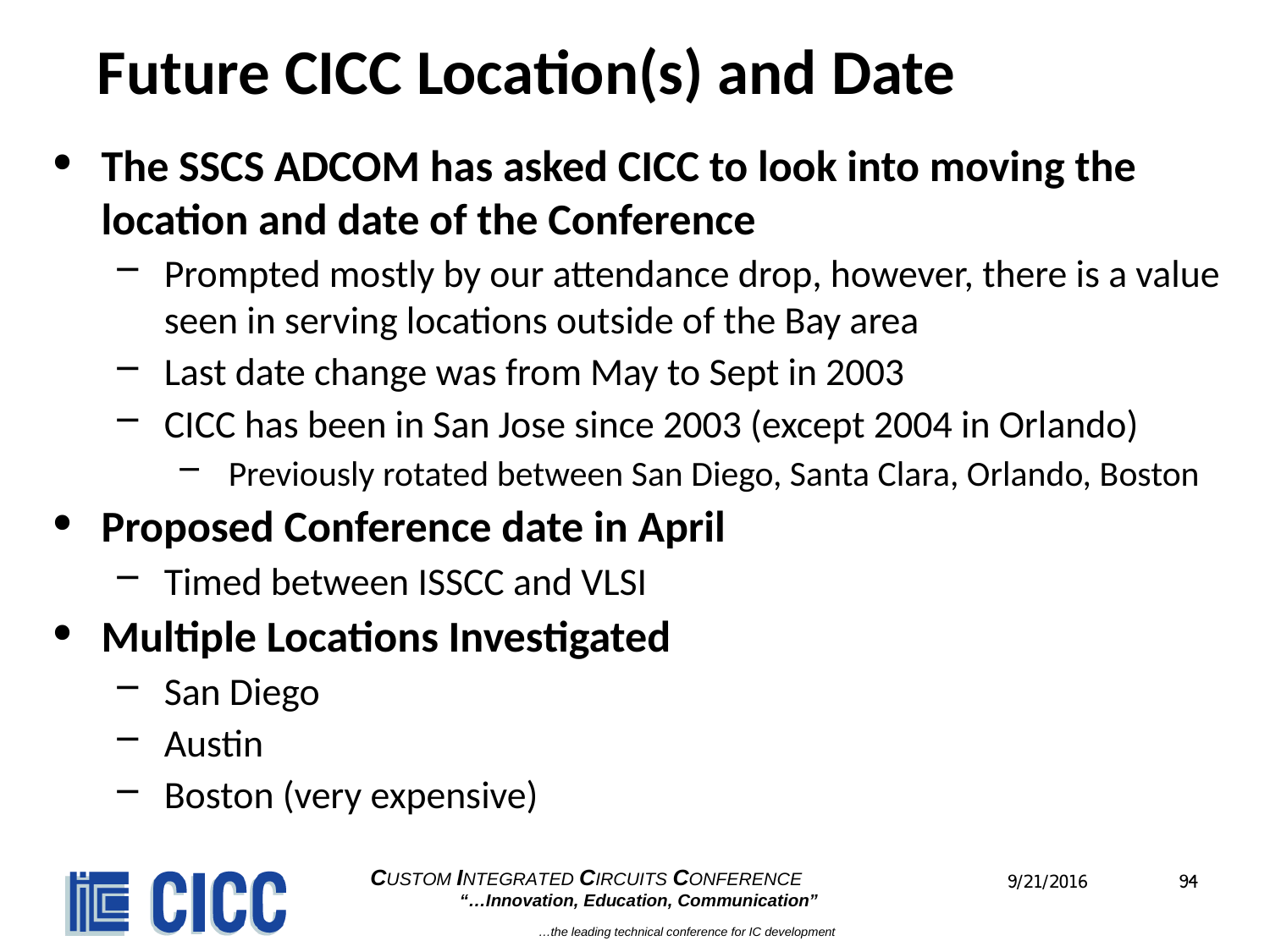

# Future CICC Location(s) and Date
The SSCS ADCOM has asked CICC to look into moving the location and date of the Conference
Prompted mostly by our attendance drop, however, there is a value seen in serving locations outside of the Bay area
Last date change was from May to Sept in 2003
CICC has been in San Jose since 2003 (except 2004 in Orlando)
Previously rotated between San Diego, Santa Clara, Orlando, Boston
Proposed Conference date in April
Timed between ISSCC and VLSI
Multiple Locations Investigated
San Diego
Austin
Boston (very expensive)